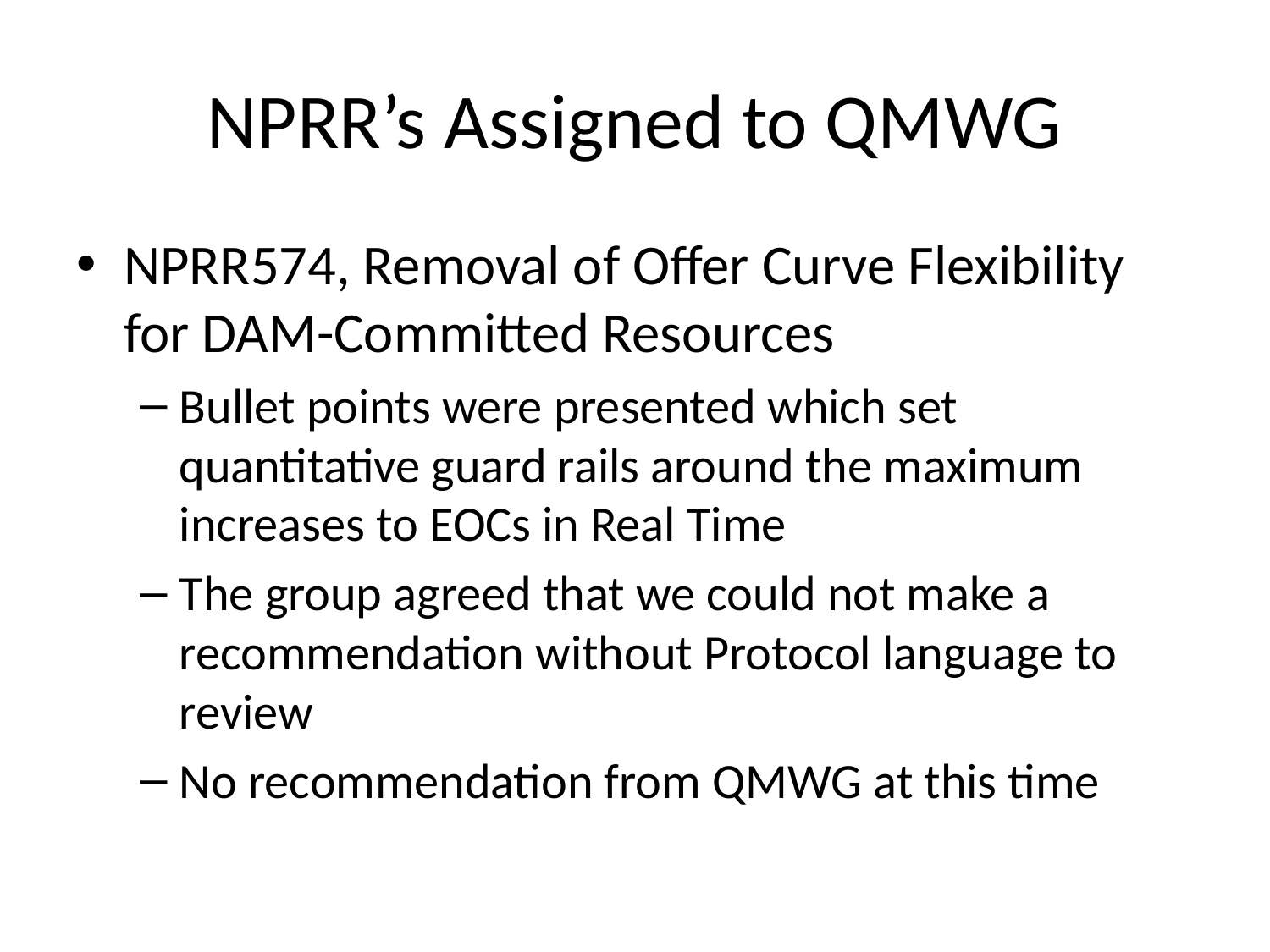

# NPRR’s Assigned to QMWG
NPRR574, Removal of Offer Curve Flexibility for DAM-Committed Resources
Bullet points were presented which set quantitative guard rails around the maximum increases to EOCs in Real Time
The group agreed that we could not make a recommendation without Protocol language to review
No recommendation from QMWG at this time